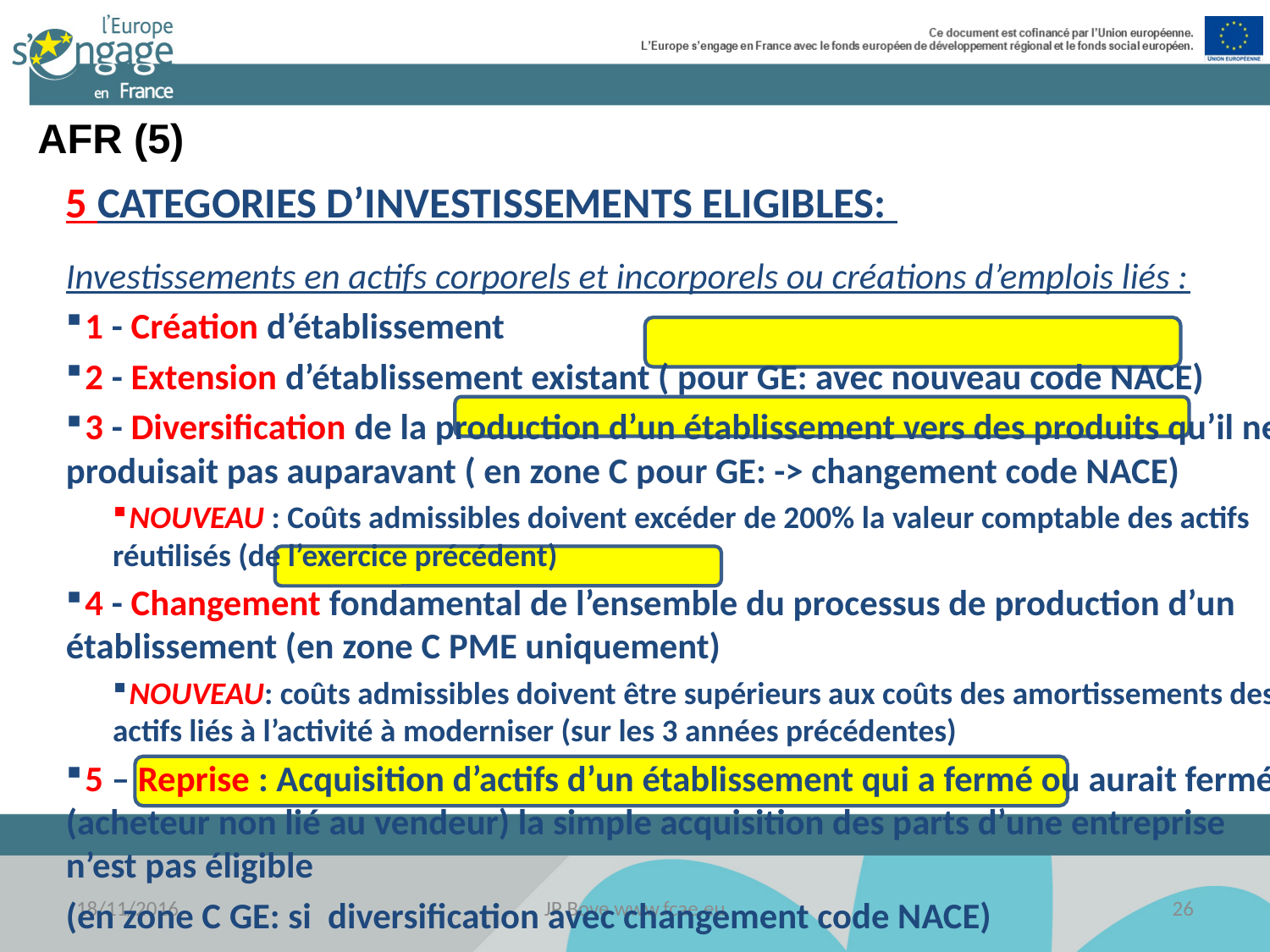

AFR (5)
5 CATEGORIES D’INVESTISSEMENTS ELIGIBLES:

Investissements en actifs corporels et incorporels ou créations d’emplois liés :
 1 - Création d’établissement
 2 - Extension d’établissement existant ( pour GE: avec nouveau code NACE)
 3 - Diversification de la production d’un établissement vers des produits qu’il ne produisait pas auparavant ( en zone C pour GE: -> changement code NACE)
 NOUVEAU : Coûts admissibles doivent excéder de 200% la valeur comptable des actifs réutilisés (de l’exercice précédent)
 4 - Changement fondamental de l’ensemble du processus de production d’un établissement (en zone C PME uniquement)
 NOUVEAU: coûts admissibles doivent être supérieurs aux coûts des amortissements des actifs liés à l’activité à moderniser (sur les 3 années précédentes)
 5 – Reprise : Acquisition d’actifs d’un établissement qui a fermé ou aurait fermé (acheteur non lié au vendeur) la simple acquisition des parts d’une entreprise n’est pas éligible
	(en zone C GE: si  diversification avec changement code NACE)

18/11/2016
JP Bove www.fcae.eu
26